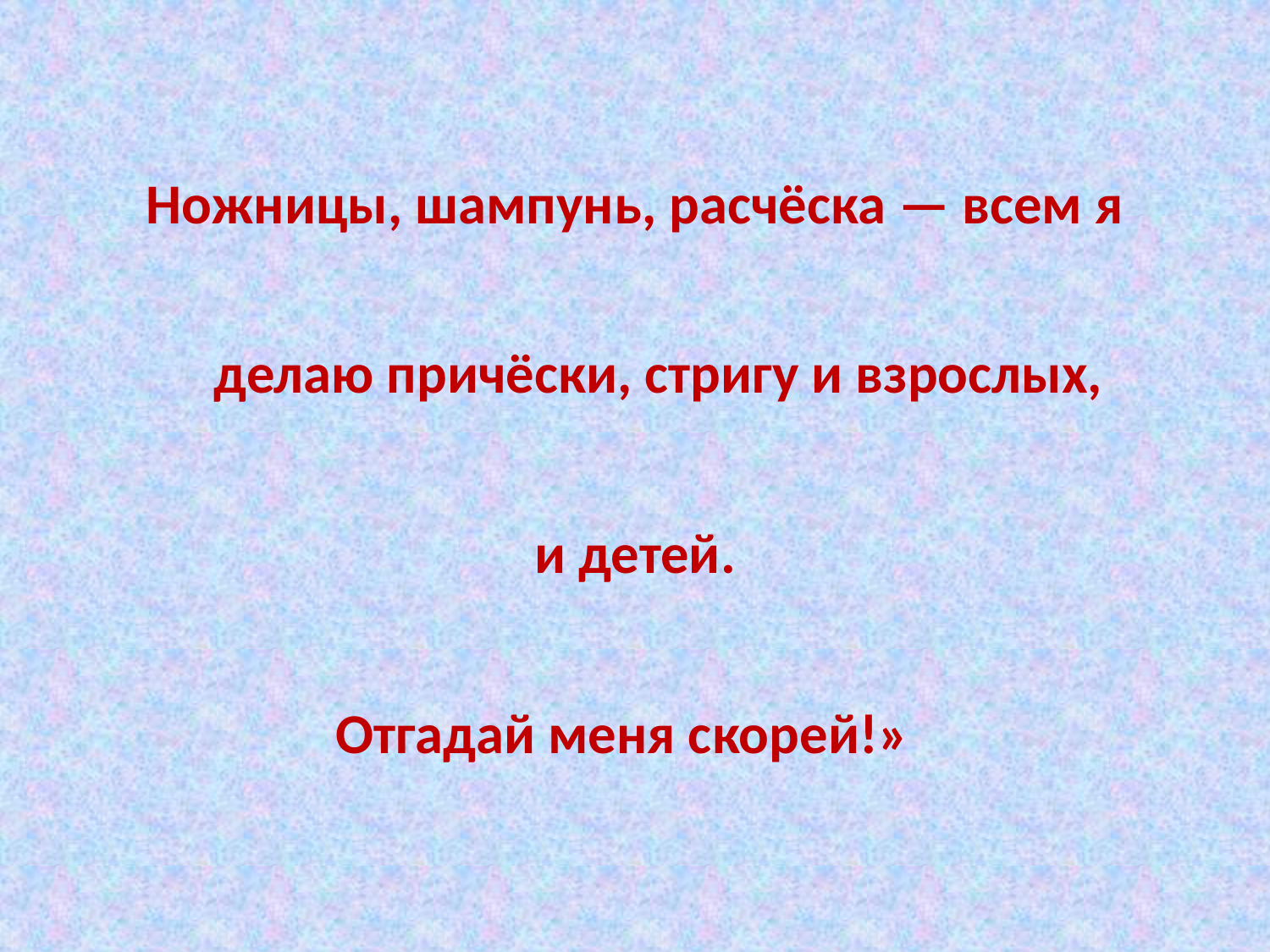

Ножницы, шампунь, расчёска — всем я делаю причёски, стригу и взрослых,
 и детей.
Отгадай меня скорей!»